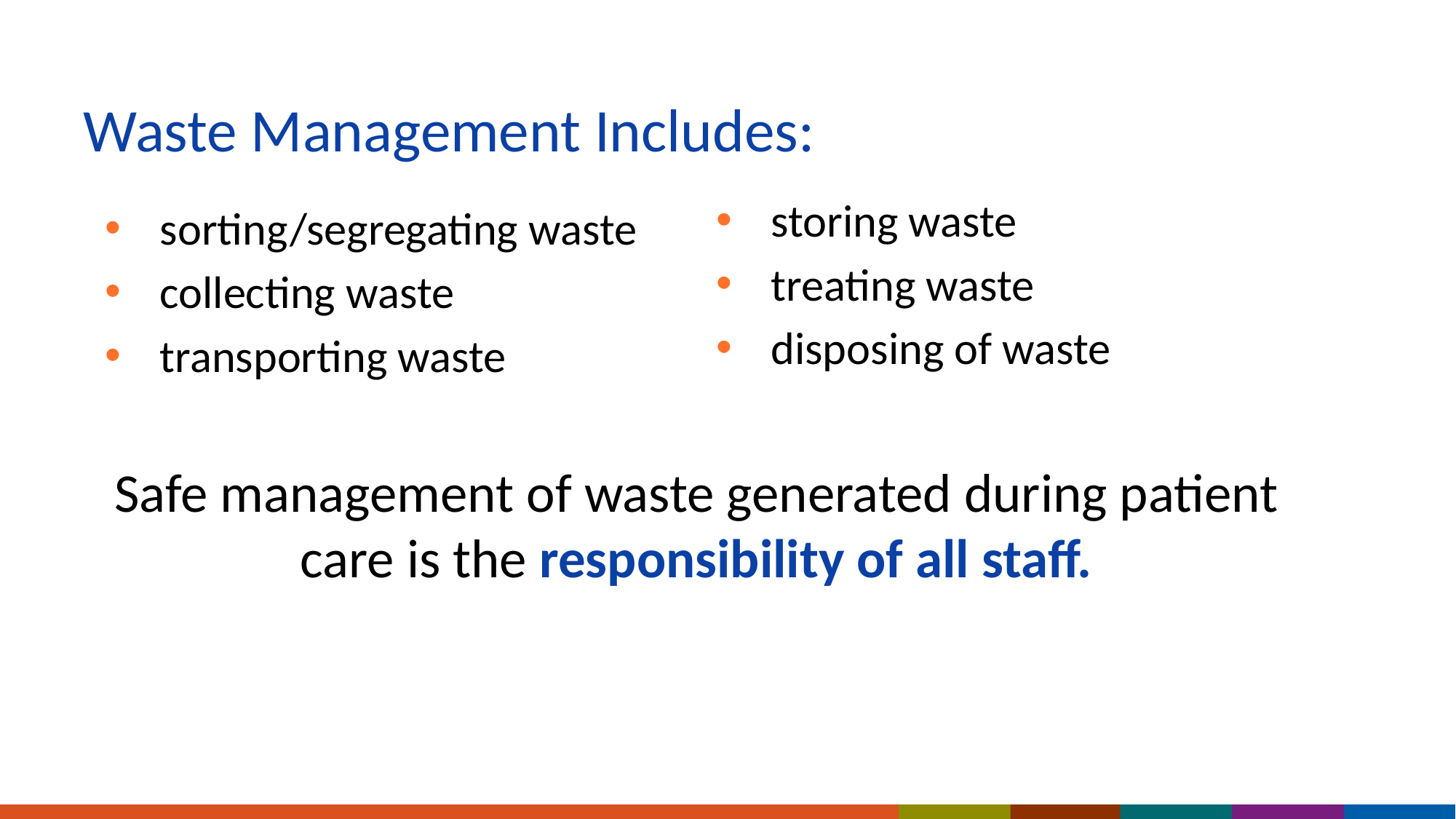

# Waste Management Includes:
storing waste
treating waste
disposing of waste
sorting/segregating waste
collecting waste
transporting waste

Safe management of waste generated during patient care is the responsibility of all staff.